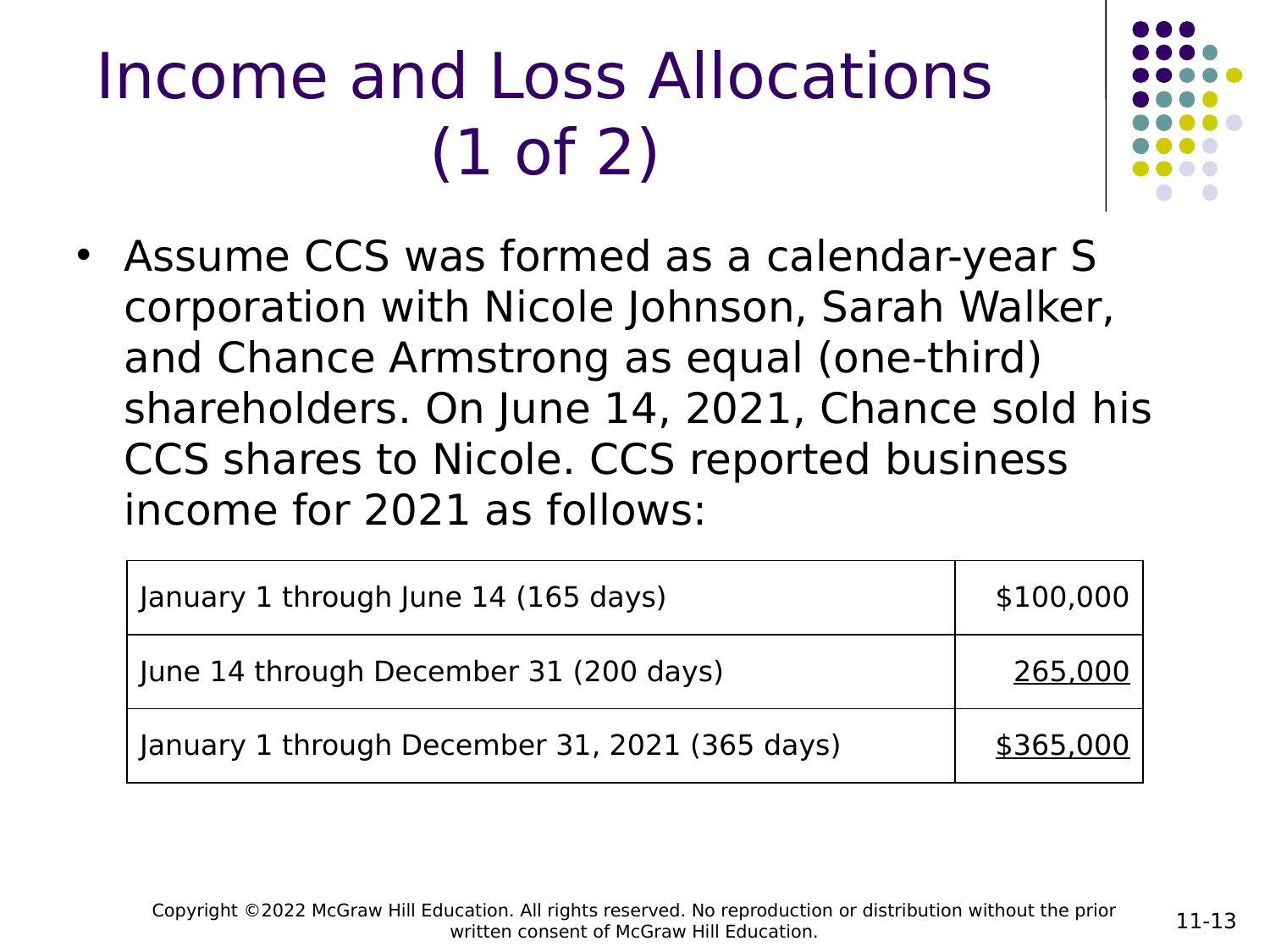

# Income and Loss Allocations (1 of 2)
Assume CCS was formed as a calendar-year S corporation with Nicole Johnson, Sarah Walker, and Chance Armstrong as equal (one-third) shareholders. On June 14, 2021, Chance sold his CCS shares to Nicole. CCS reported business income for 2021 as follows:
| January 1 through June 14 (165 days) | $100,000 |
| --- | --- |
| June 14 through December 31 (200 days) | 265,000 |
| January 1 through December 31, 2021 (365 days) | $365,000 |